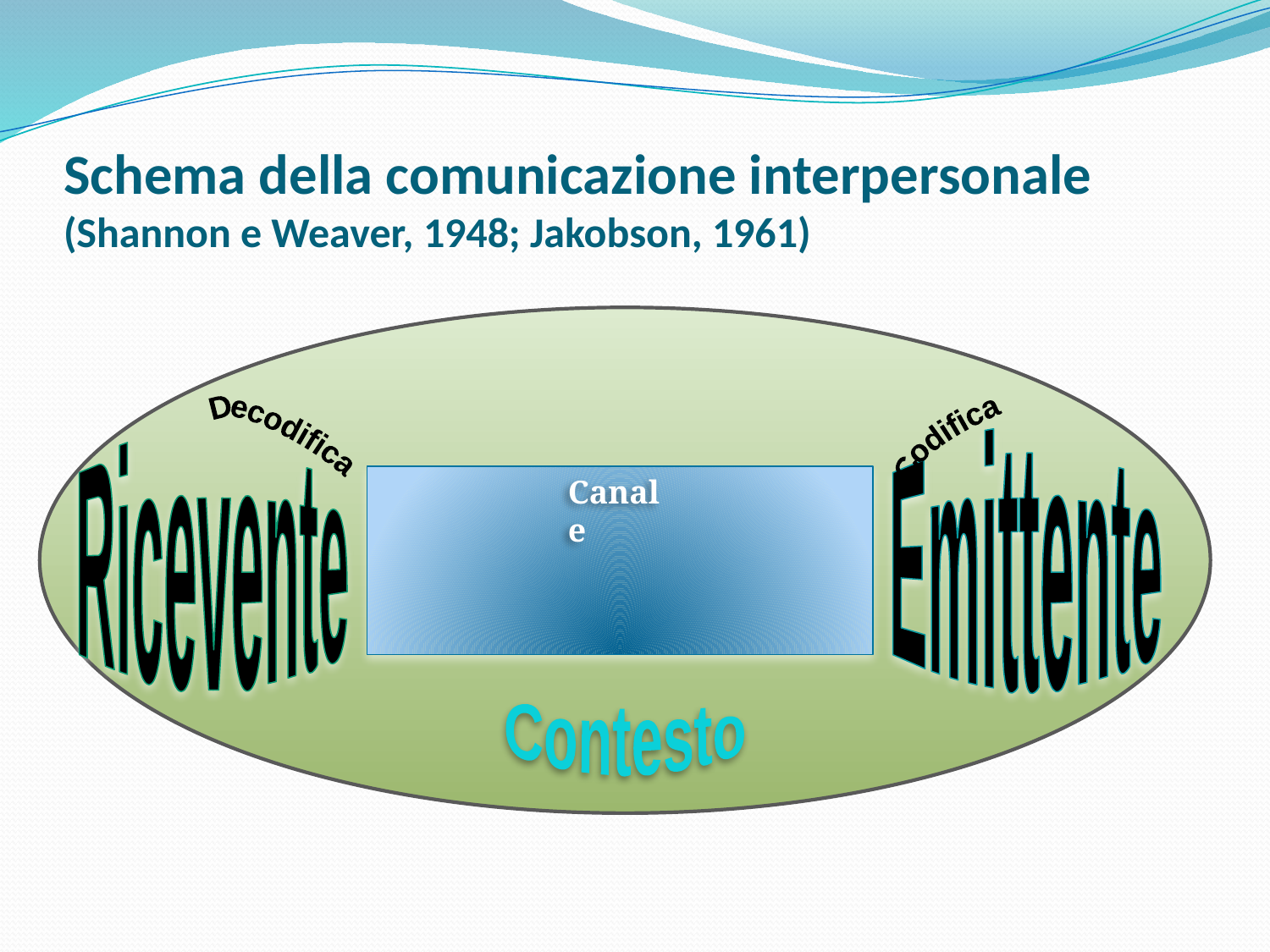

# Schema della comunicazione interpersonale (Shannon e Weaver, 1948; Jakobson, 1961)

Codifica
Ricevente
Emittente
Decodifica

Canale
Contesto